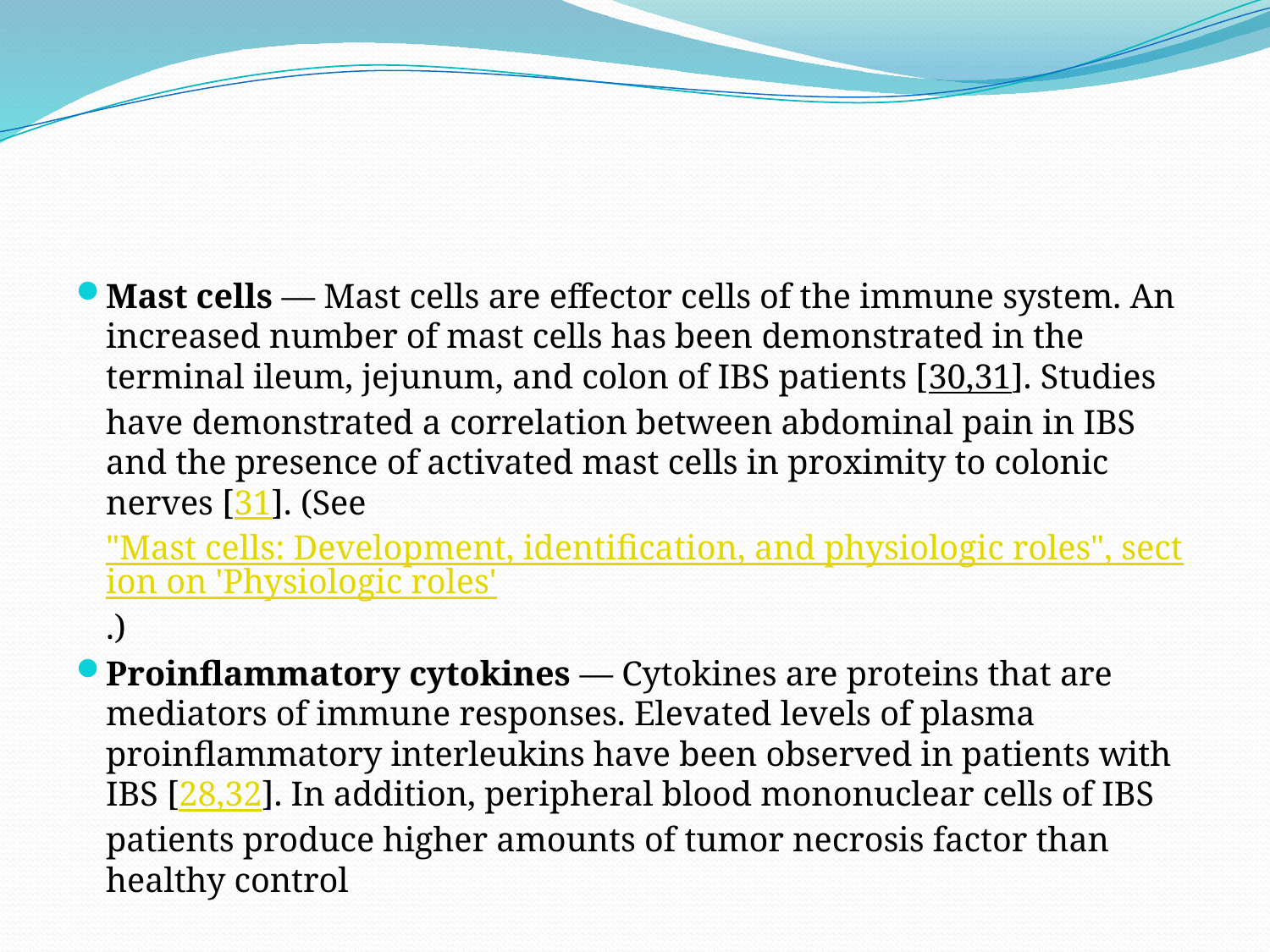

#
Mast cells — Mast cells are effector cells of the immune system. An increased number of mast cells has been demonstrated in the terminal ileum, jejunum, and colon of IBS patients [30,31]. Studies have demonstrated a correlation between abdominal pain in IBS and the presence of activated mast cells in proximity to colonic nerves [31]. (See "Mast cells: Development, identification, and physiologic roles", section on 'Physiologic roles'.)
Proinflammatory cytokines — Cytokines are proteins that are mediators of immune responses. Elevated levels of plasma proinflammatory interleukins have been observed in patients with IBS [28,32]. In addition, peripheral blood mononuclear cells of IBS patients produce higher amounts of tumor necrosis factor than healthy control